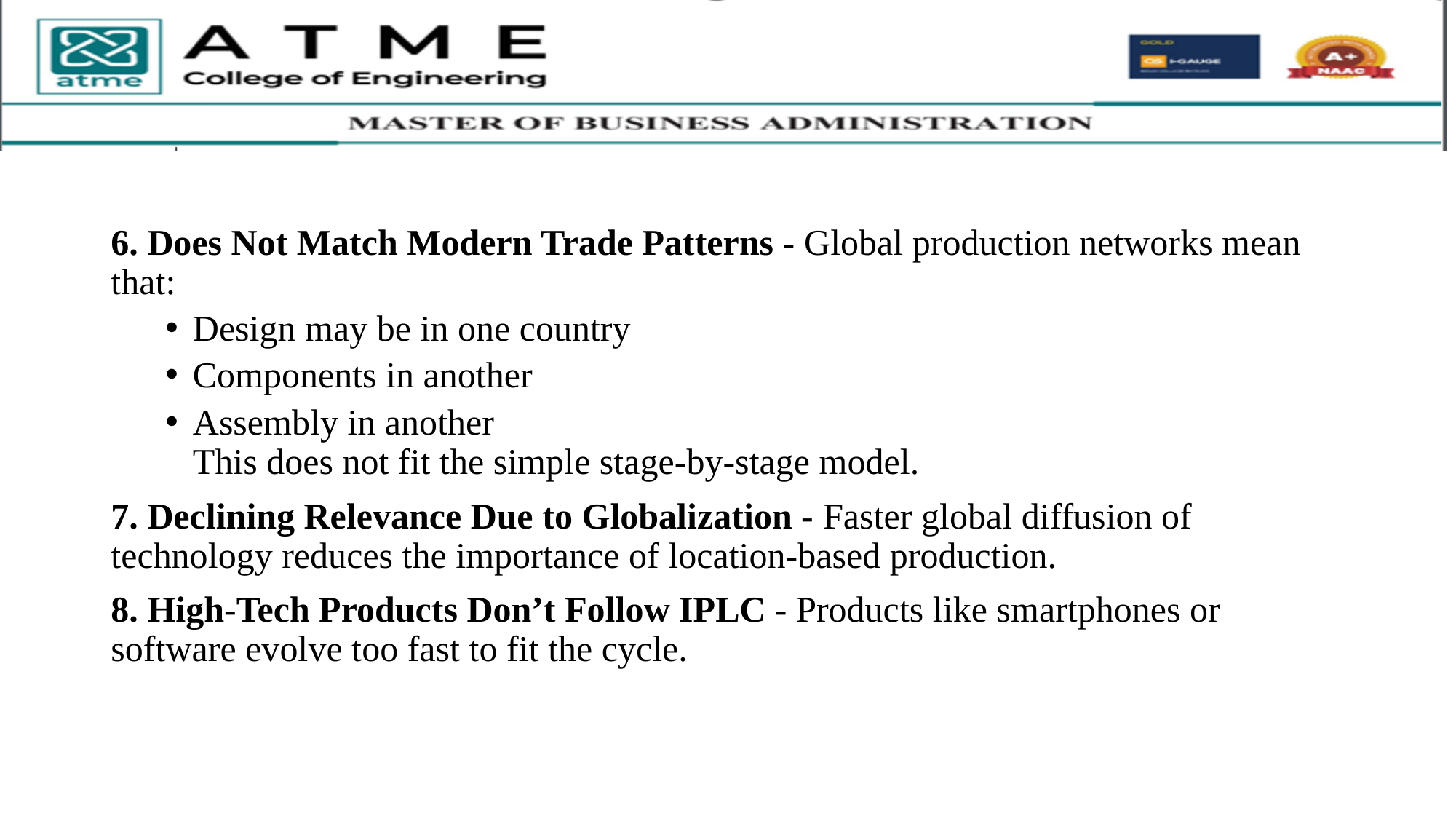

6. Does Not Match Modern Trade Patterns - Global production networks mean that:
Design may be in one country
Components in another
Assembly in another
This does not fit the simple stage-by-stage model.
7. Declining Relevance Due to Globalization - Faster global diffusion of technology reduces the importance of location-based production.
8. High-Tech Products Don’t Follow IPLC - Products like smartphones or software evolve too fast to fit the cycle.